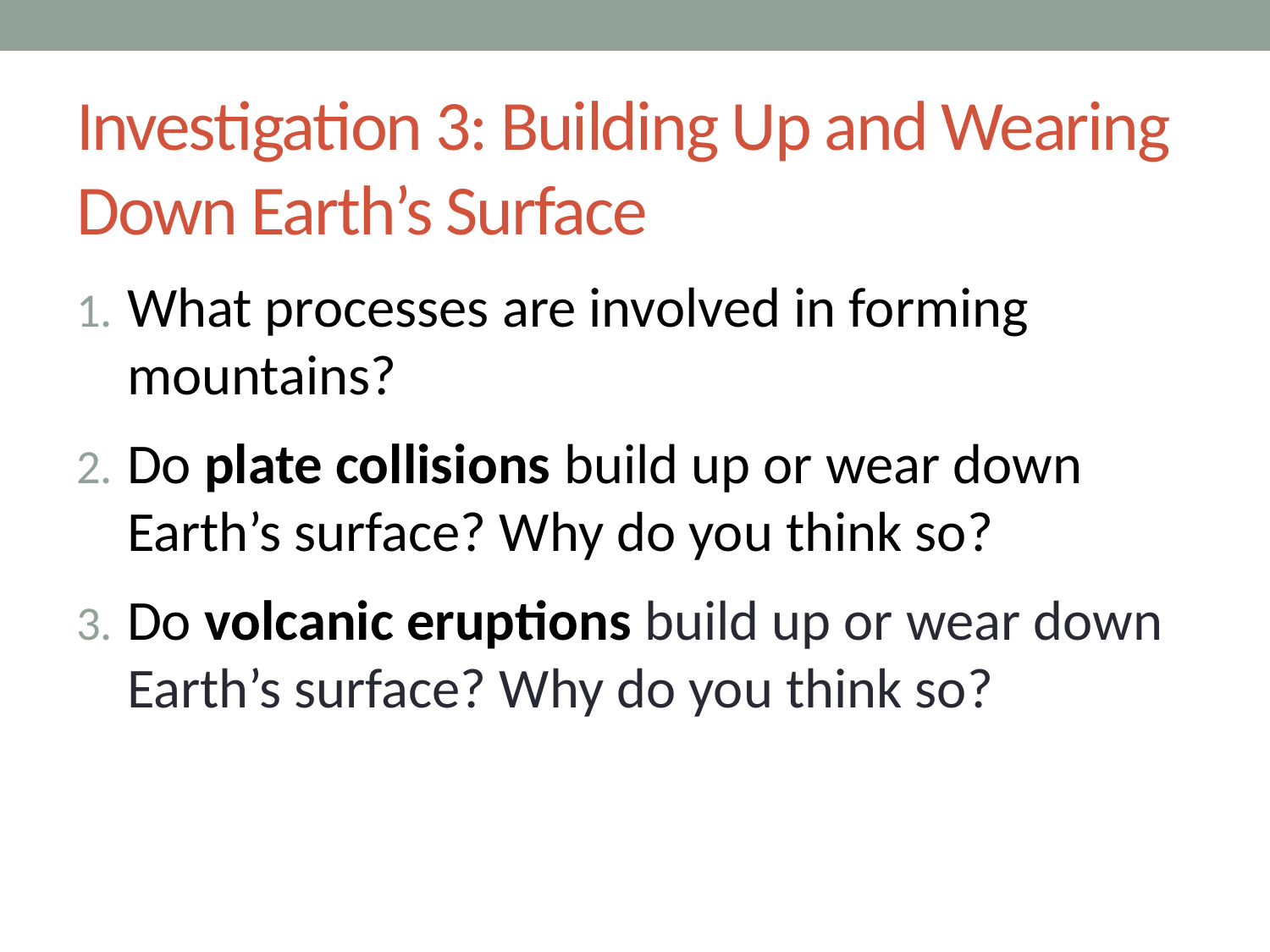

# Investigation 3: Building Up and Wearing Down Earth’s Surface
What processes are involved in forming mountains?
Do plate collisions build up or wear down Earth’s surface? Why do you think so?
Do volcanic eruptions build up or wear down Earth’s surface? Why do you think so?